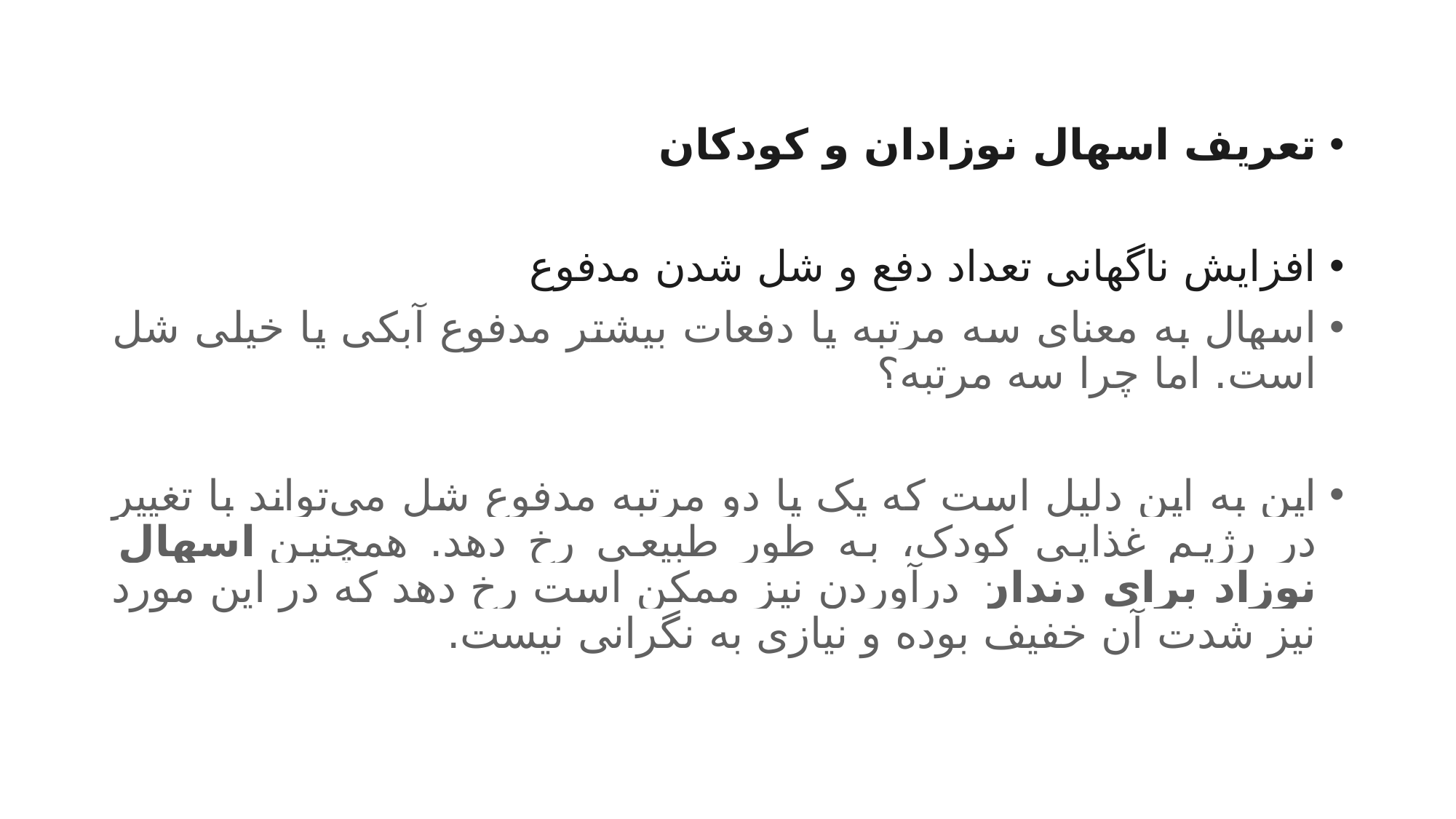

تعریف اسهال نوزادان و کودکان

افزایش ناگهانی تعداد دفع و شل شدن مدفوع
اسهال به معنای سه مرتبه یا دفعات بیشتر مدفوع آبکی یا خیلی شل است. اما چرا سه مرتبه؟

این به این دلیل است که یک یا دو مرتبه مدفوع شل می‌تواند با تغییر در رژیم غذایی کودک، به طور طبیعی رخ دهد. همچنین اسهال نوزاد برای دندان درآوردن نیز ممکن است رخ دهد که در این مورد نیز شدت آن خفیف بوده و نیازی به نگرانی نیست.